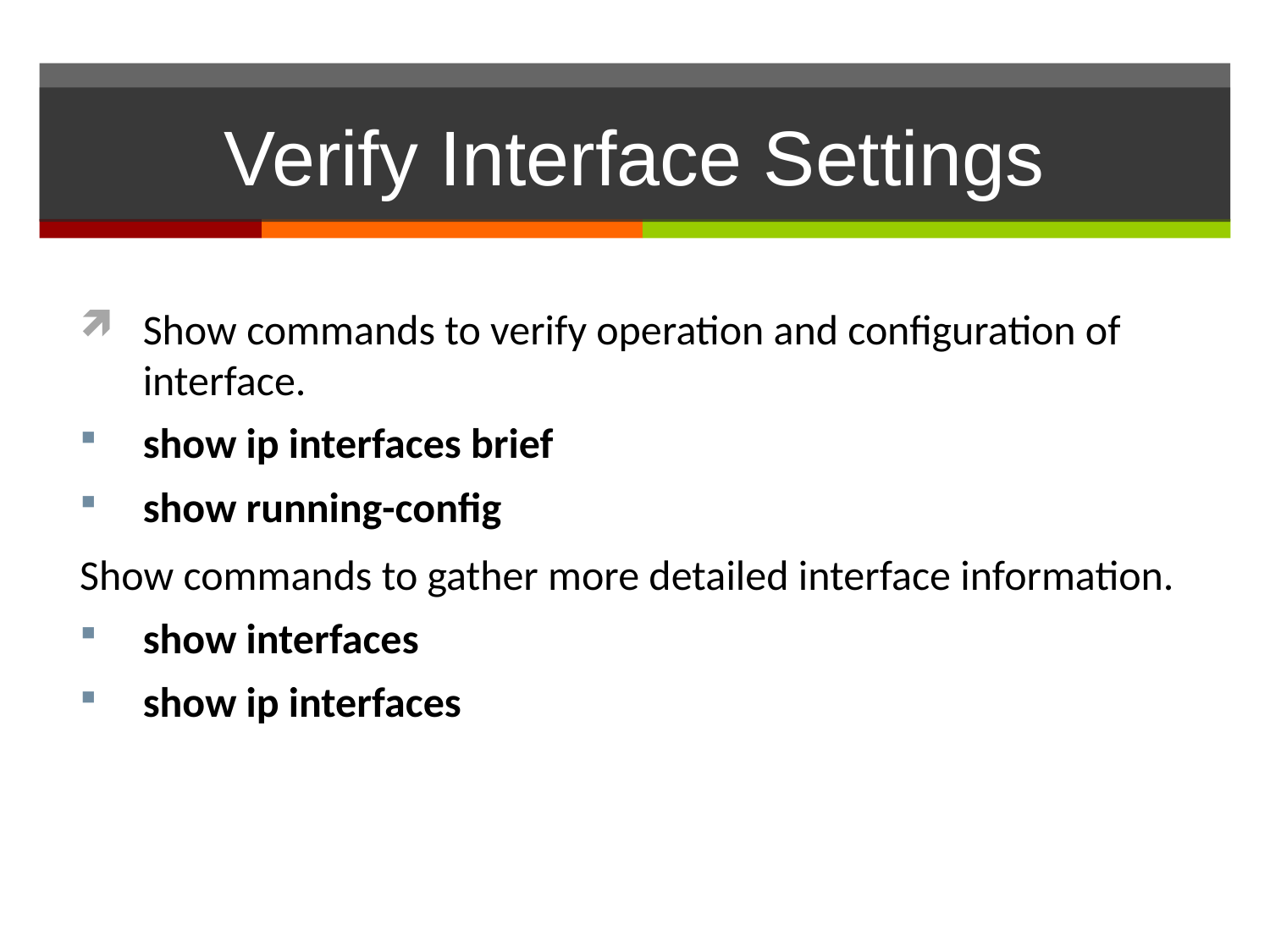

# Verify Interface Settings
Show commands to verify operation and configuration of interface.
show ip interfaces brief
show running-config
Show commands to gather more detailed interface information.
show interfaces
show ip interfaces